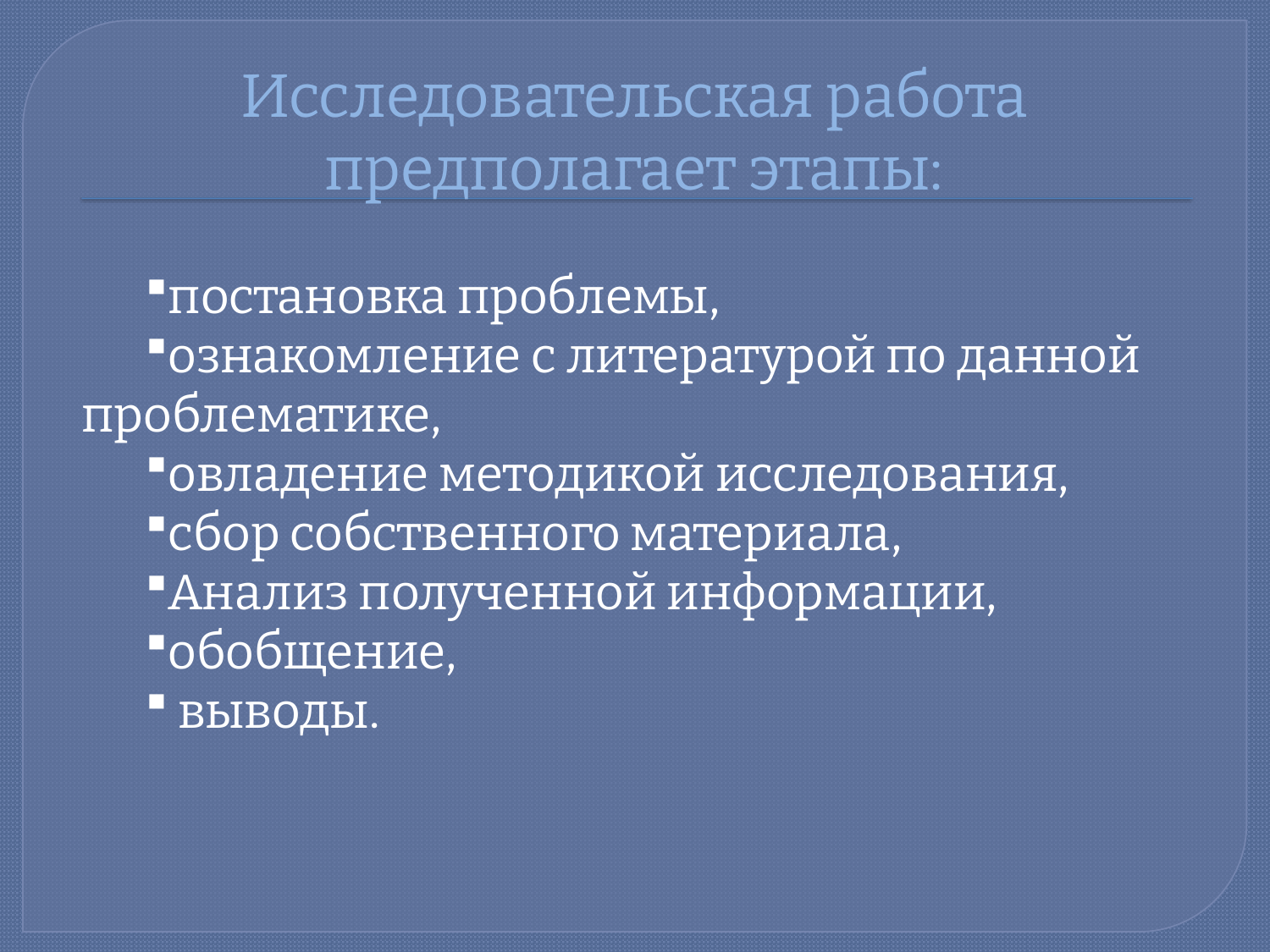

# Исследовательская работа предполагает этапы:
постановка проблемы,
ознакомление с литературой по данной проблематике,
овладение методикой исследования,
сбор собственного материала,
Анализ полученной информации,
обобщение,
 выводы.